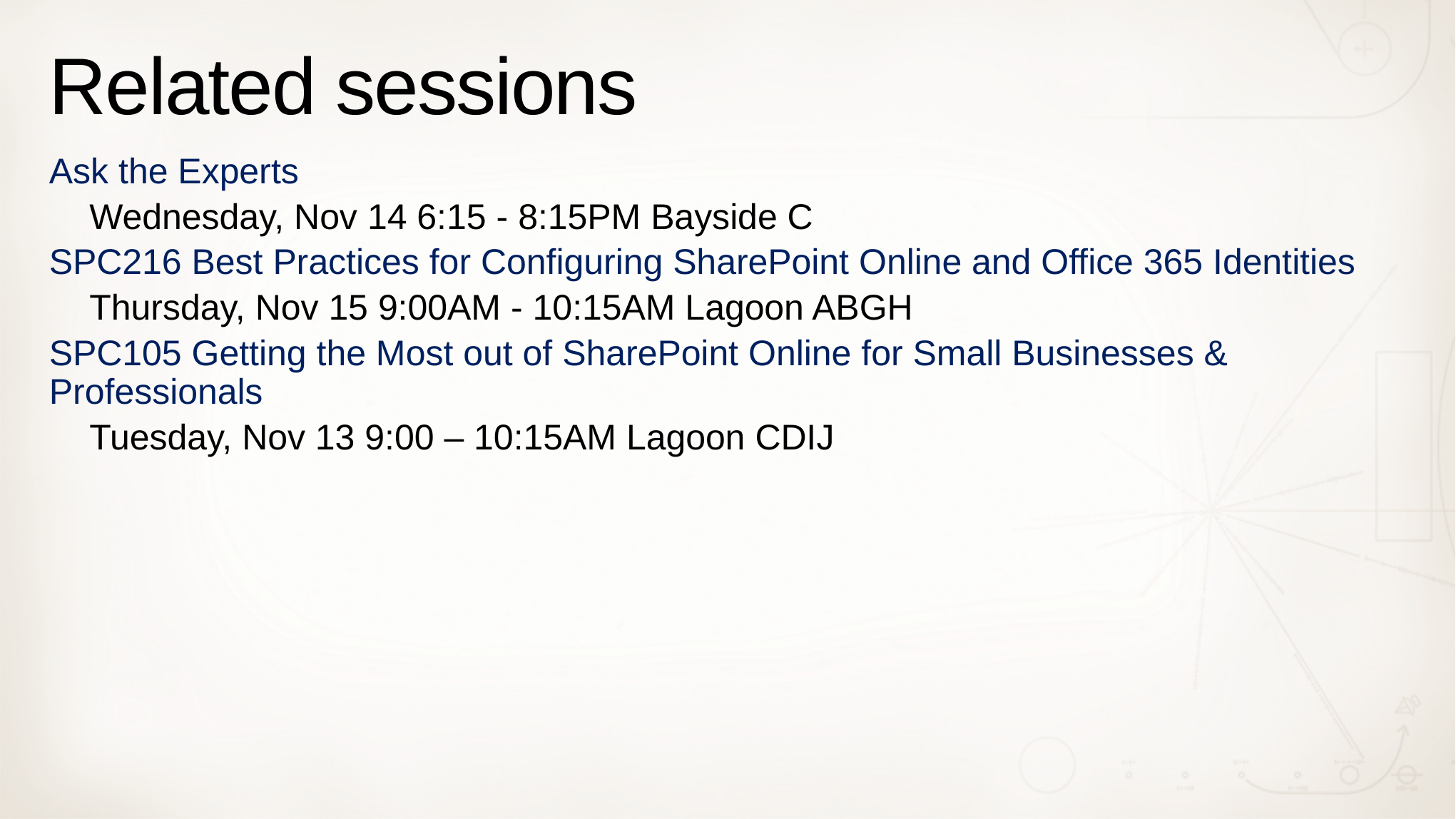

# Related sessions
Ask the Experts
Wednesday, Nov 14 6:15 - 8:15PM Bayside C
SPC216 Best Practices for Configuring SharePoint Online and Office 365 Identities
Thursday, Nov 15 9:00AM - 10:15AM Lagoon ABGH
SPC105 Getting the Most out of SharePoint Online for Small Businesses & Professionals
Tuesday, Nov 13 9:00 – 10:15AM Lagoon CDIJ